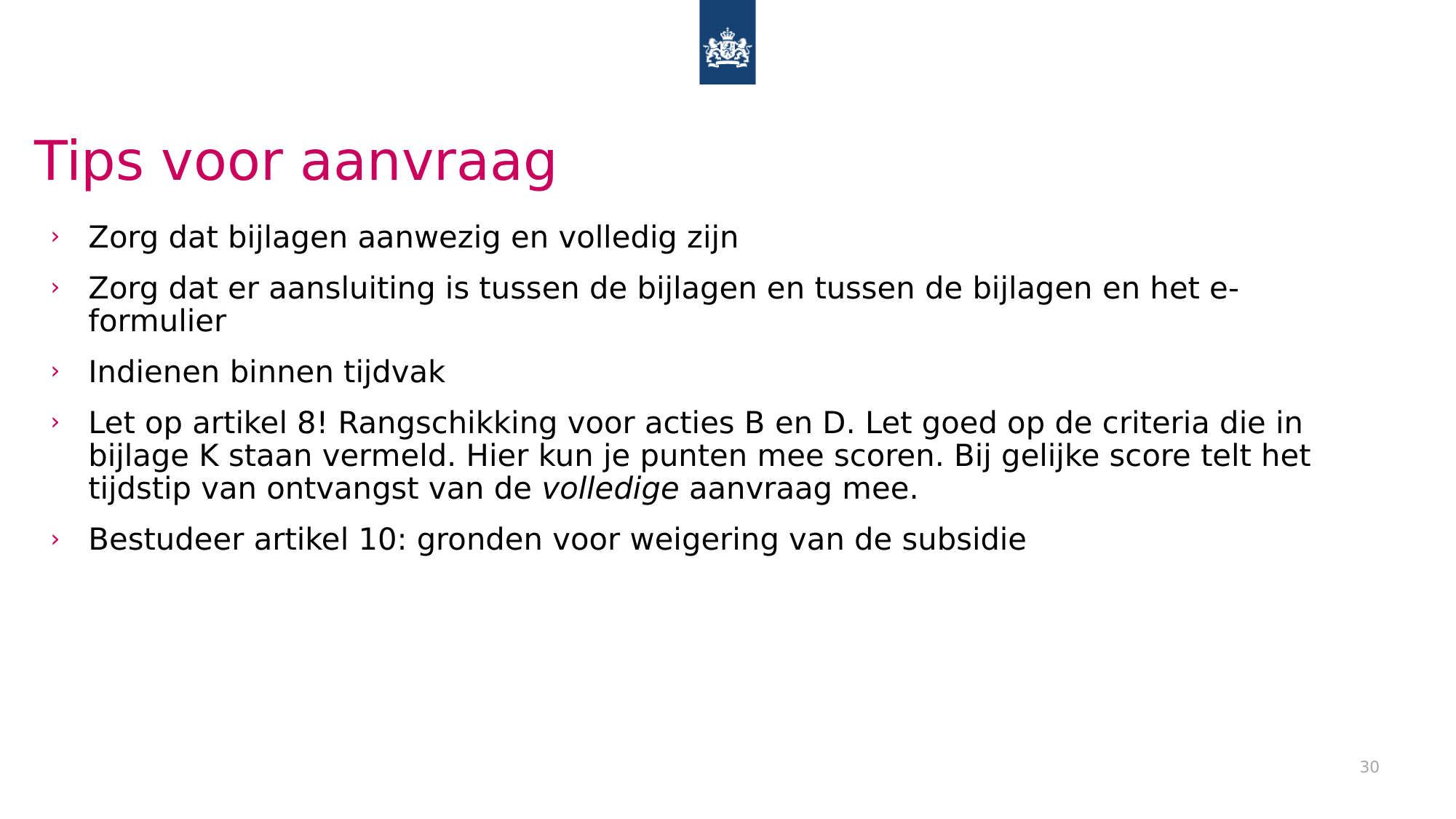

Tips voor aanvraag
Zorg dat bijlagen aanwezig en volledig zijn
Zorg dat er aansluiting is tussen de bijlagen en tussen de bijlagen en het e-formulier
Indienen binnen tijdvak
Let op artikel 8! Rangschikking voor acties B en D. Let goed op de criteria die in bijlage K staan vermeld. Hier kun je punten mee scoren. Bij gelijke score telt het tijdstip van ontvangst van de volledige aanvraag mee.
Bestudeer artikel 10: gronden voor weigering van de subsidie

30